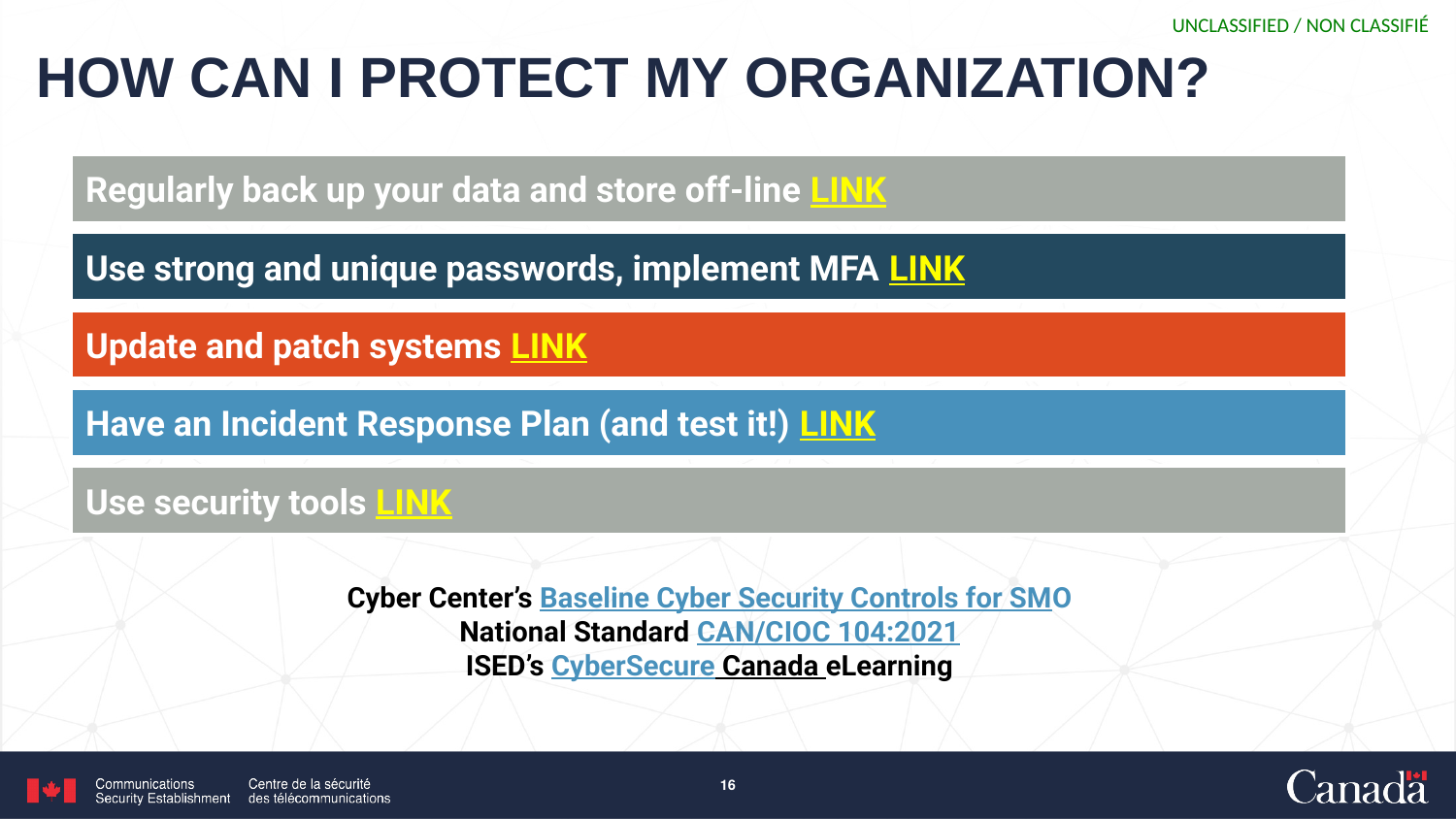

# HOW CAN I PROTECT MY ORGANIZATION?
Regularly back up your data and store off-line LINK
Use strong and unique passwords, implement MFA LINK
Update and patch systems LINK
Have an Incident Response Plan (and test it!) LINK
Use security tools LINK
Cyber Center’s Baseline Cyber Security Controls for SMO
National Standard CAN/CIOC 104:2021
ISED’s CyberSecure Canada eLearning